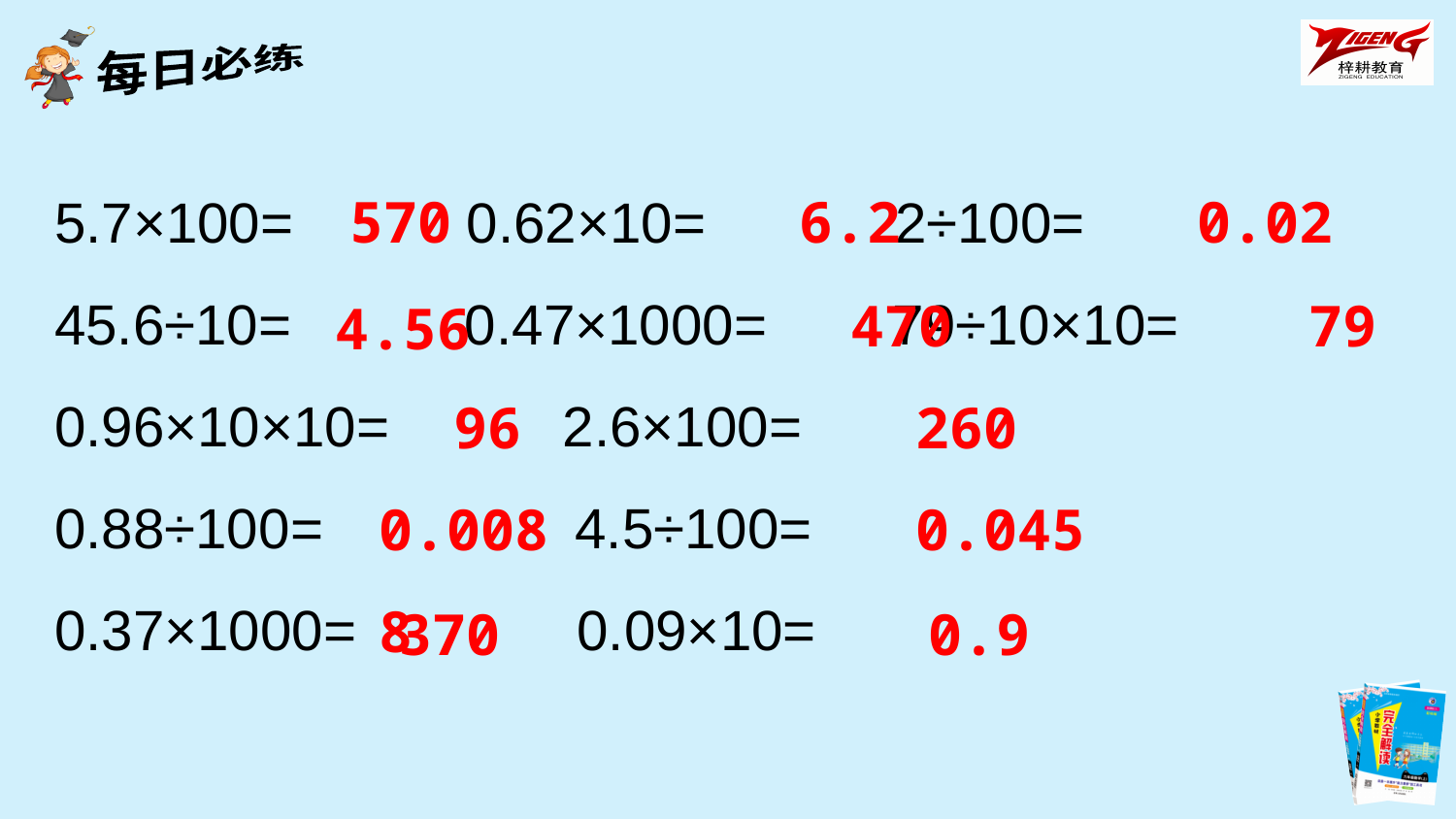

5.7×100=           0.62×10=            2÷100=
45.6÷10=           0.47×1000=        79÷10×10=
0.96×10×10=           2.6×100=
0.88÷100=                4.5÷100=
0.37×1000=              0.09×10=
570
6.2
0.02
470
79
4.56
260
96
0.045
0.0088
370
0.9